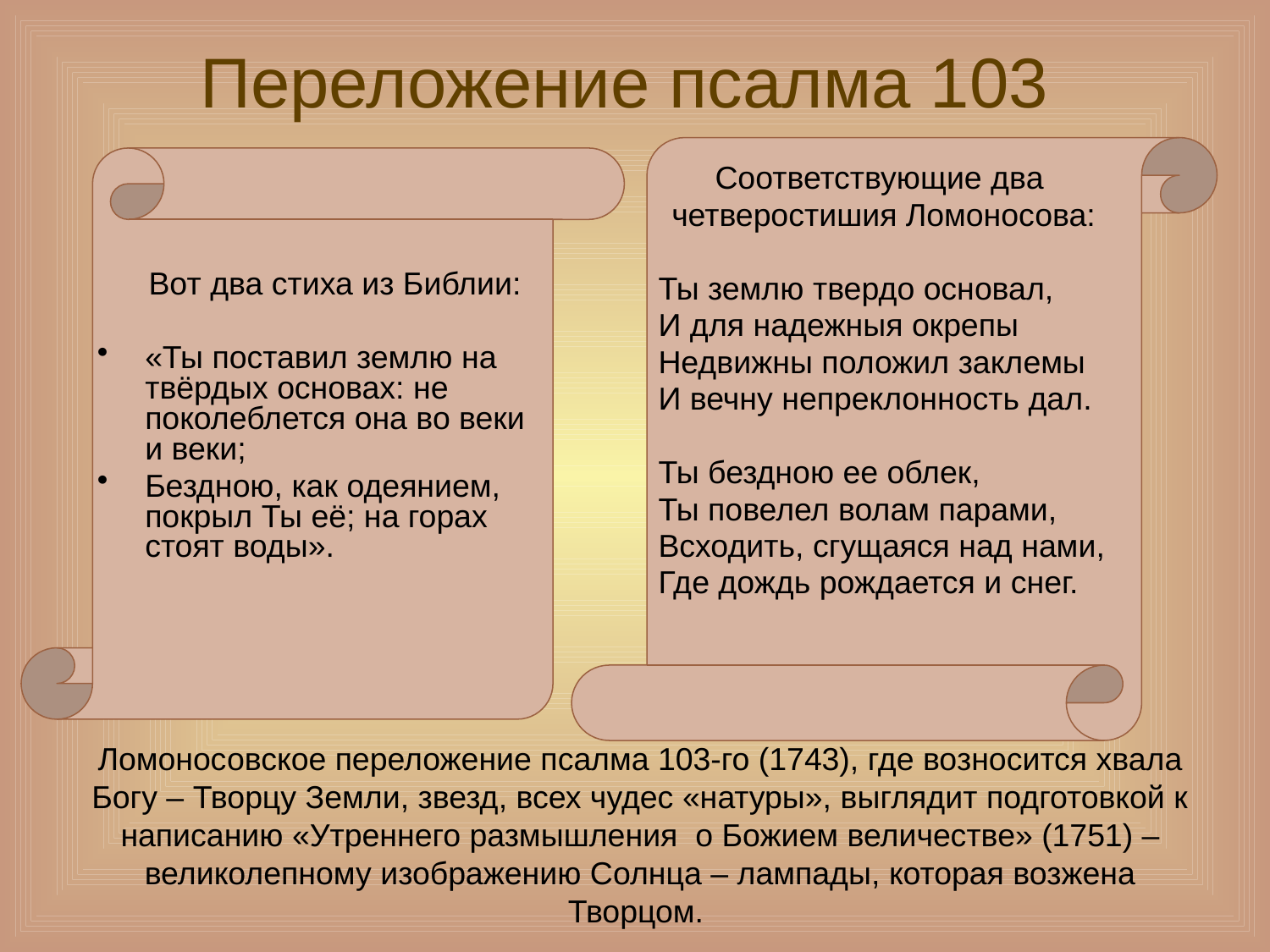

# Переложение псалма 103

Соответствующие два
четверостишия Ломоносова:

Ты землю твердо основал,
И для надежныя окрепы
Недвижны положил заклемы
И вечну непреклонность дал.

Ты бездною ее облек,
Ты повелел волам парами,
Всходить, сгущаяся над нами,
Где дождь рождается и снег.
    Вот два стиха из Библии:

«Ты поставил землю на твёрдых основах: не поколеблется она во веки и веки;
Бездною, как одеянием, покрыл Ты её; на горах стоят воды».
Ломоносовское переложение псалма 103-го (1743), где возносится хвала Богу – Творцу Земли, звезд, всех чудес «натуры», выглядит подготовкой к написанию «Утреннего размышления  о Божием величестве» (1751) – великолепному изображению Солнца – лампады, которая возжена Творцом.